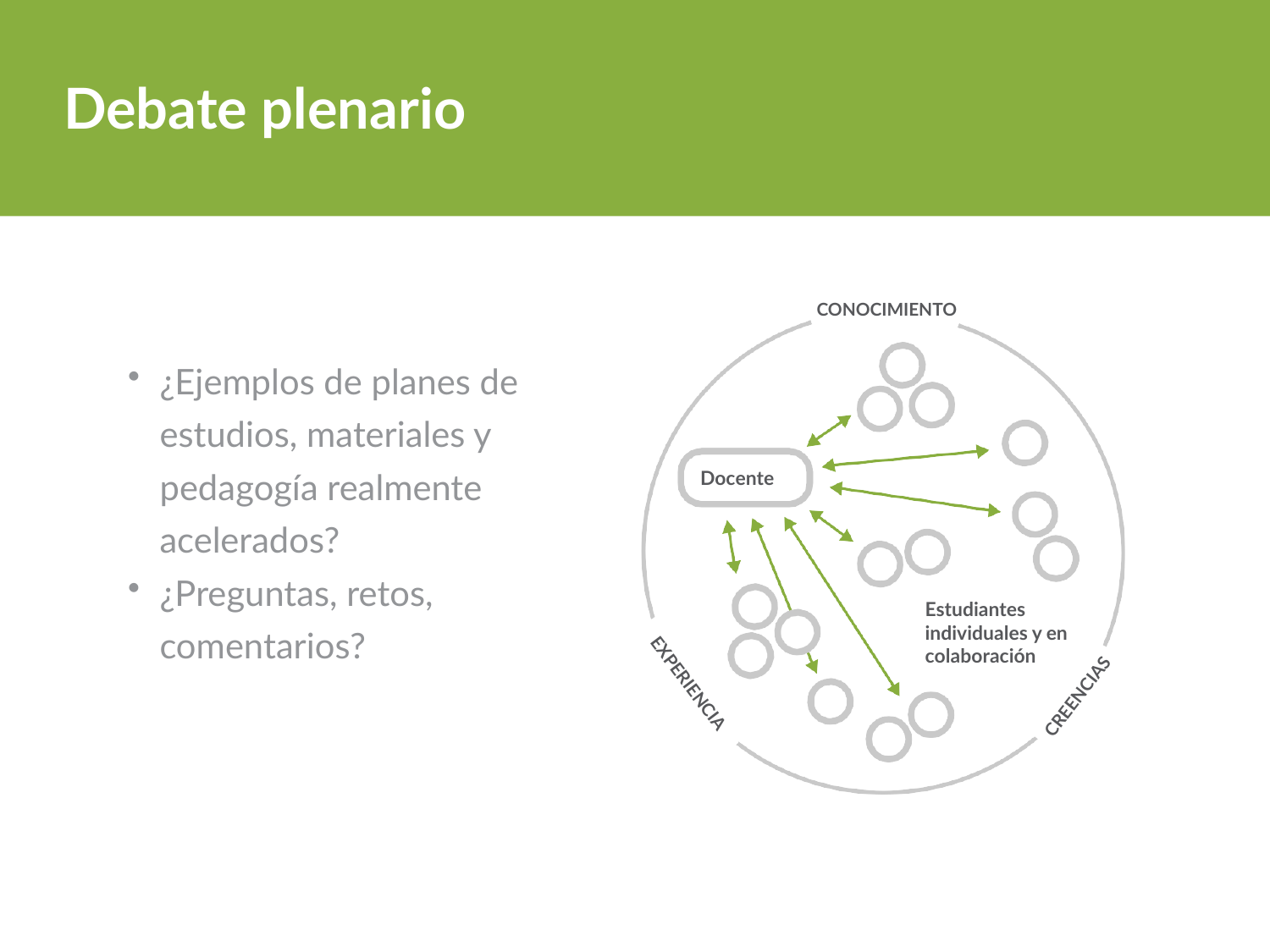

# Debate plenario
CONOCIMIENTO

Docente
Estudiantes individuales y en colaboración
EXPERIENCIA
CREENCIAS
¿Ejemplos de planes de estudios, materiales y pedagogía realmente acelerados?
¿Preguntas, retos, comentarios?